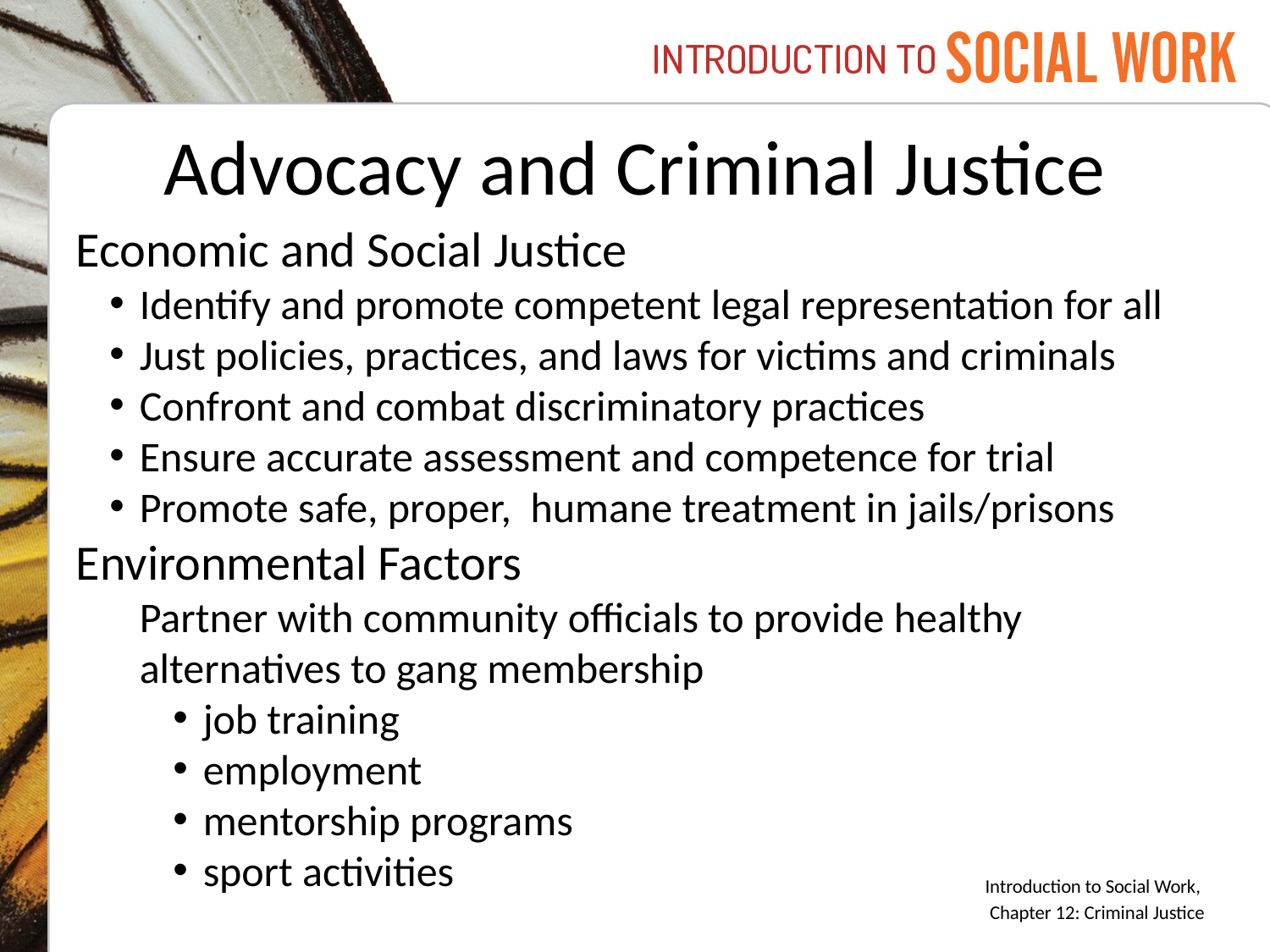

# Advocacy and Criminal Justice
Economic and Social Justice
Identify and promote competent legal representation for all
Just policies, practices, and laws for victims and criminals
Confront and combat discriminatory practices
Ensure accurate assessment and competence for trial
Promote safe, proper,  humane treatment in jails/prisons
Environmental Factors
Partner with community officials to provide healthy alternatives to gang membership
job training
employment
mentorship programs
sport activities

Introduction to Social Work,
Chapter 12: Criminal Justice